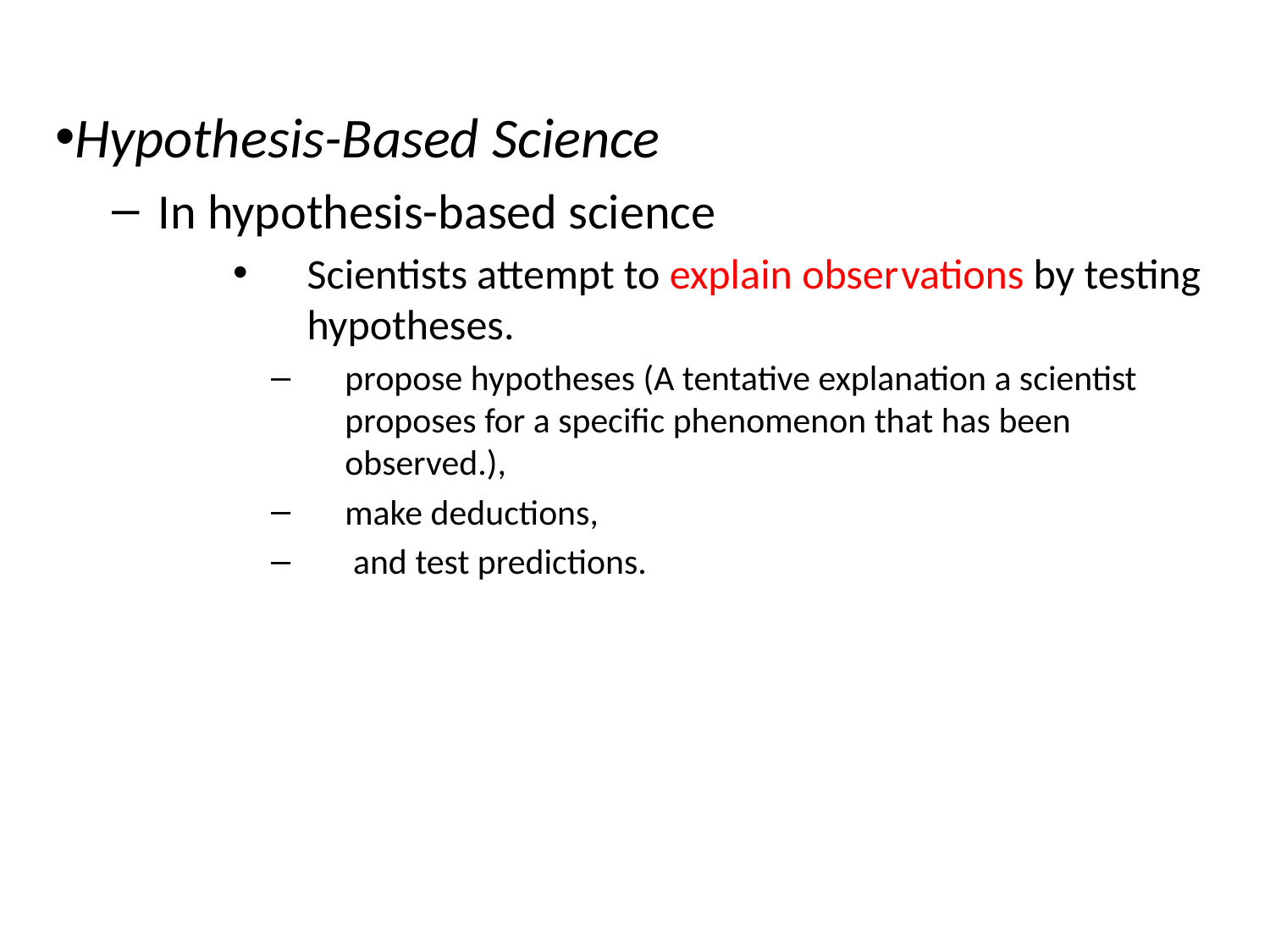

0
Hypothesis-Based Science
In hypothesis-based science
Scientists attempt to explain obser vations by testing hypotheses.
propose hypotheses (A tentative explanation a scientist proposes for a specific phenomenon that has been observed.),
make deductions,
 and test predictions.